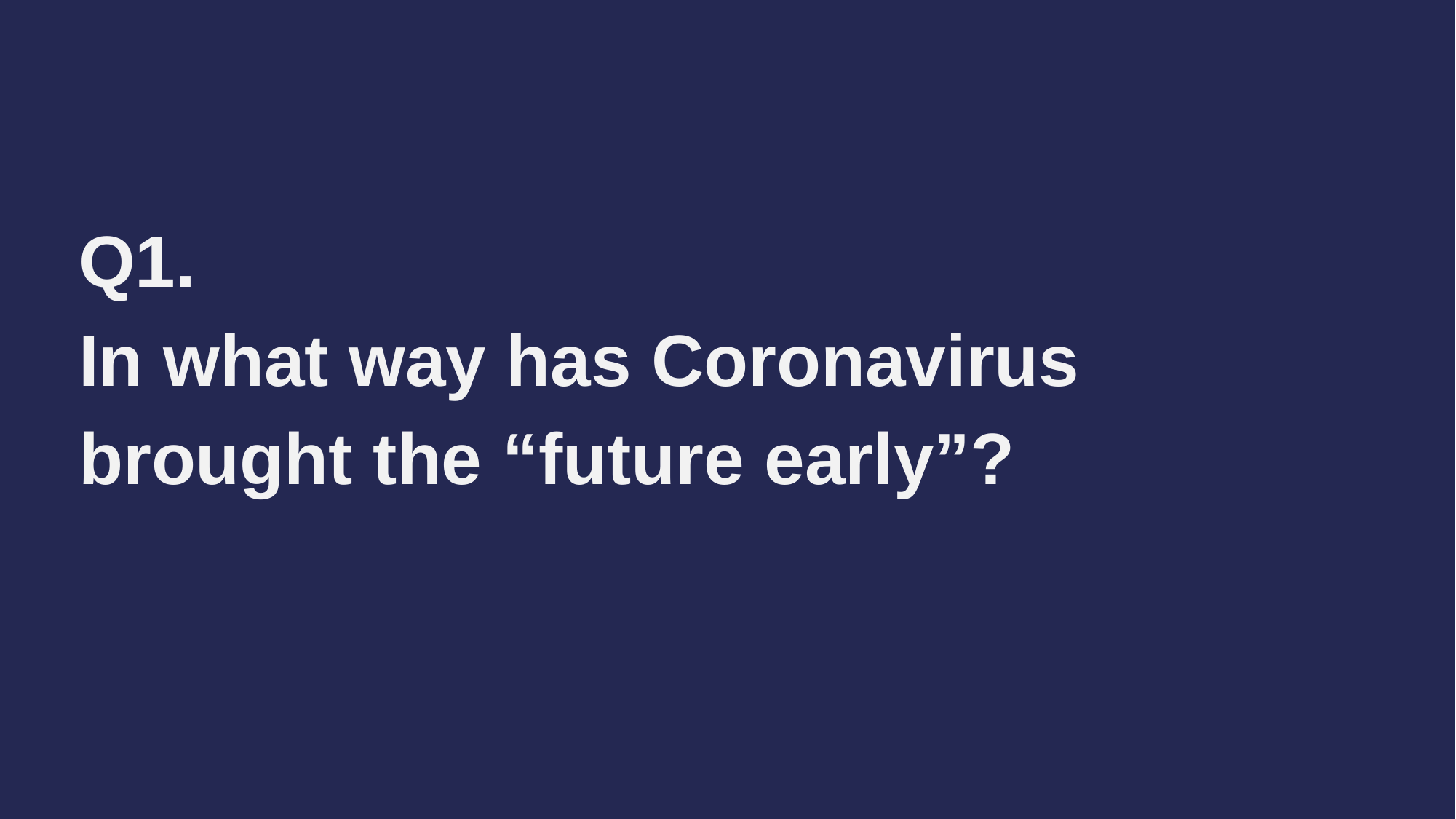

# Q1. In what way has Coronavirus brought the “future early”?